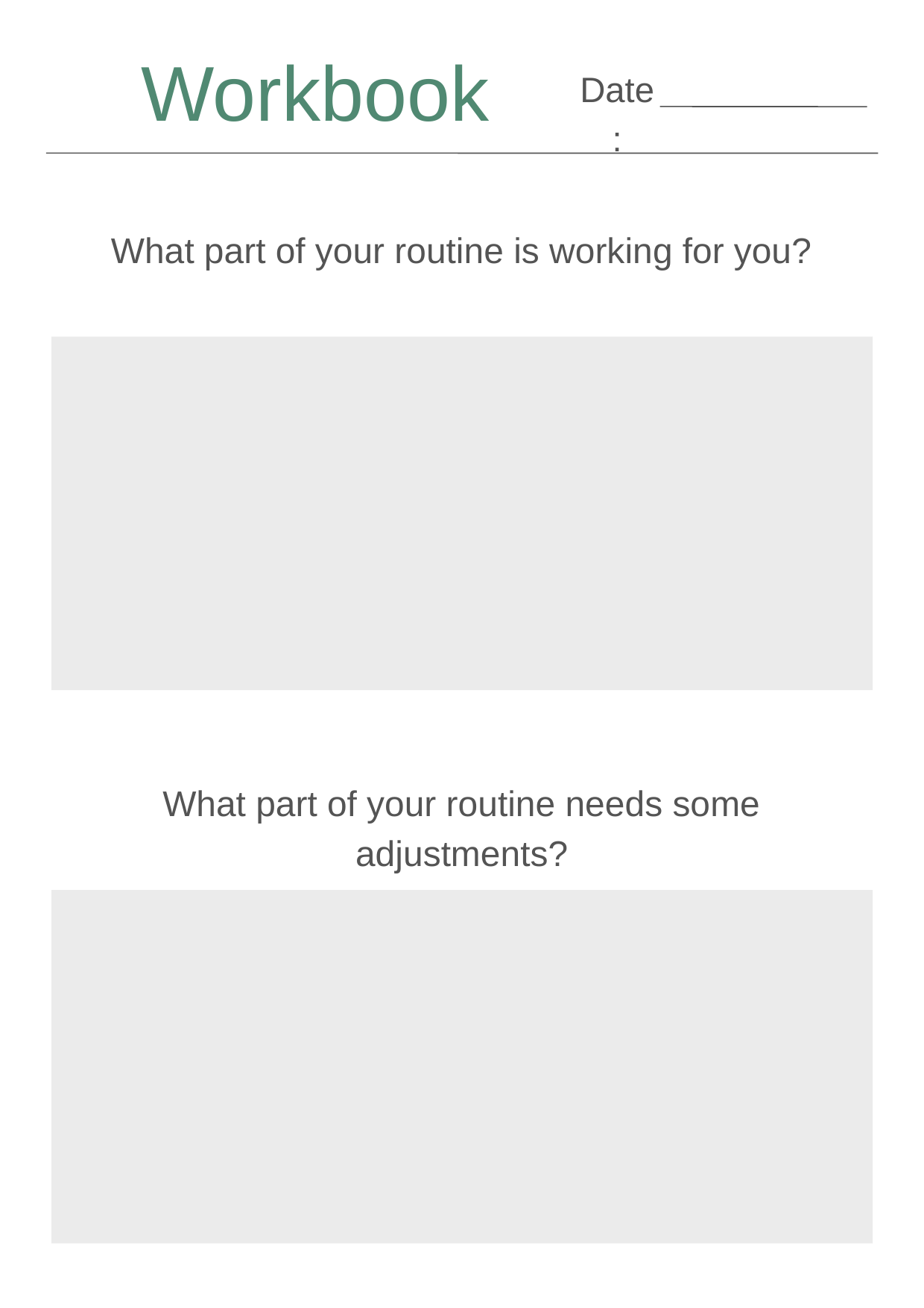

Workbook
Date:

What part of your routine is working for you?

What part of your routine needs some adjustments?